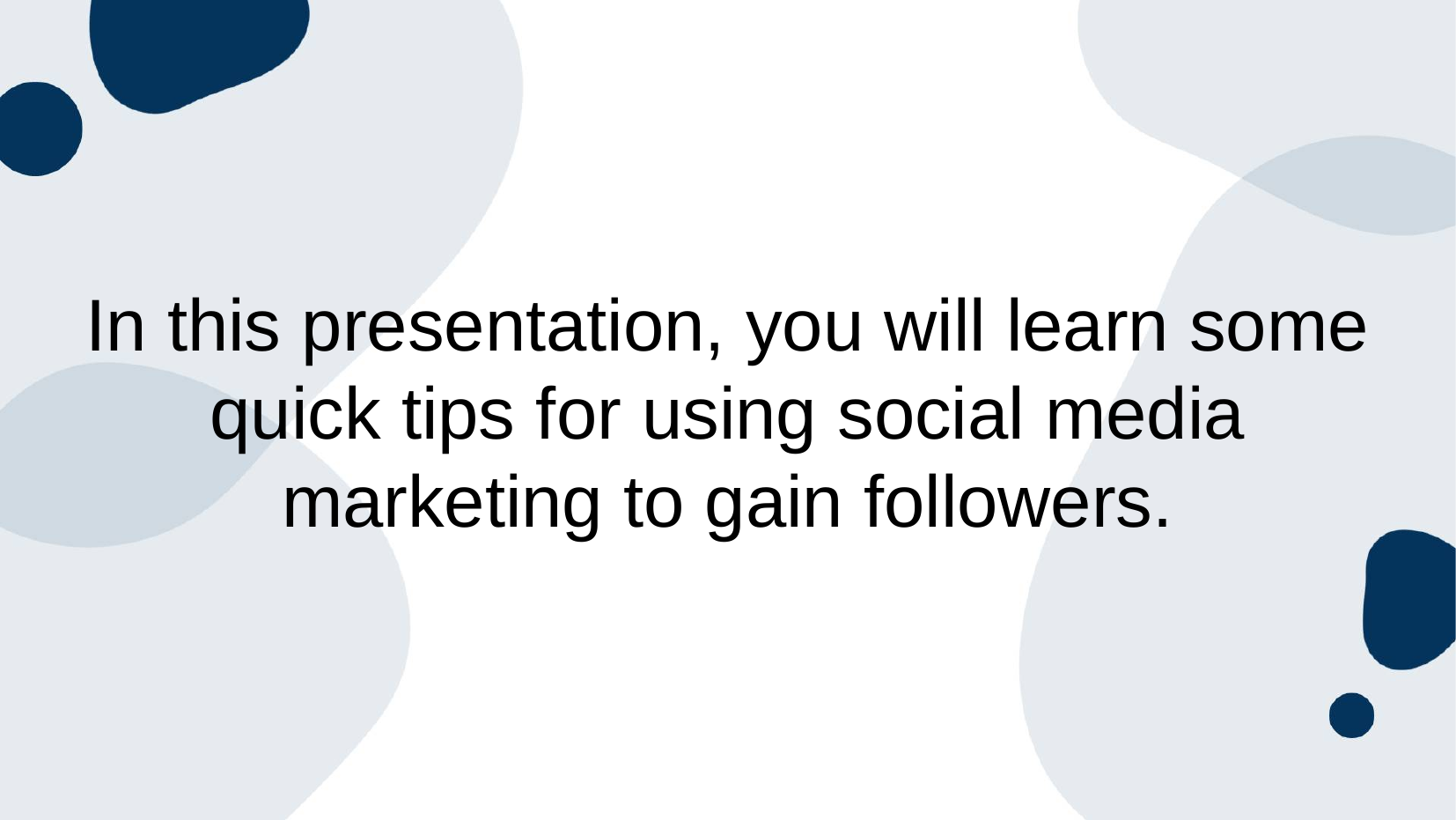

In this presentation, you will learn some quick tips for using social media marketing to gain followers.